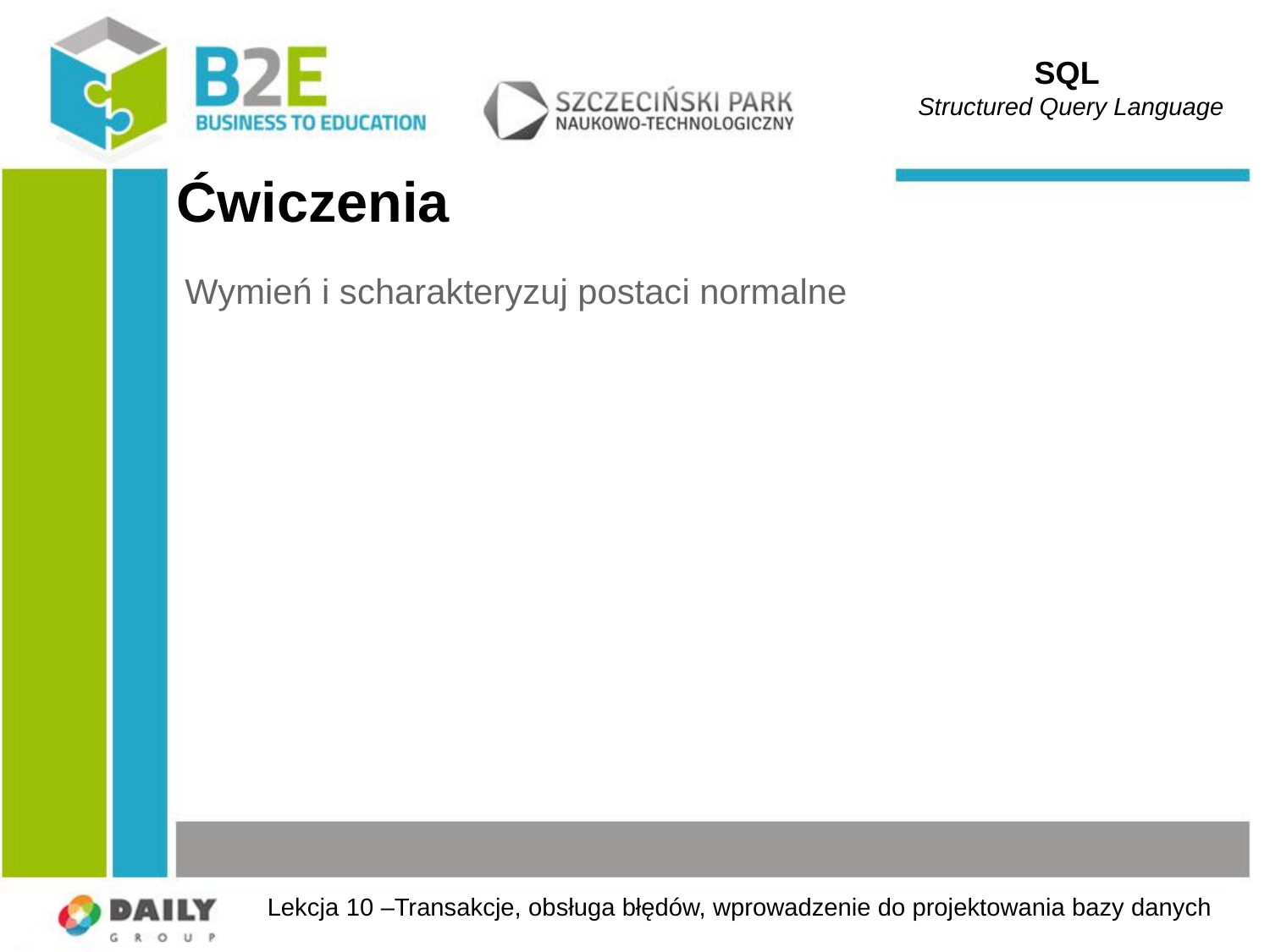

SQL
Structured Query Language
# Ćwiczenia
Wymień i scharakteryzuj postaci normalne
Lekcja 10 –Transakcje, obsługa błędów, wprowadzenie do projektowania bazy danych